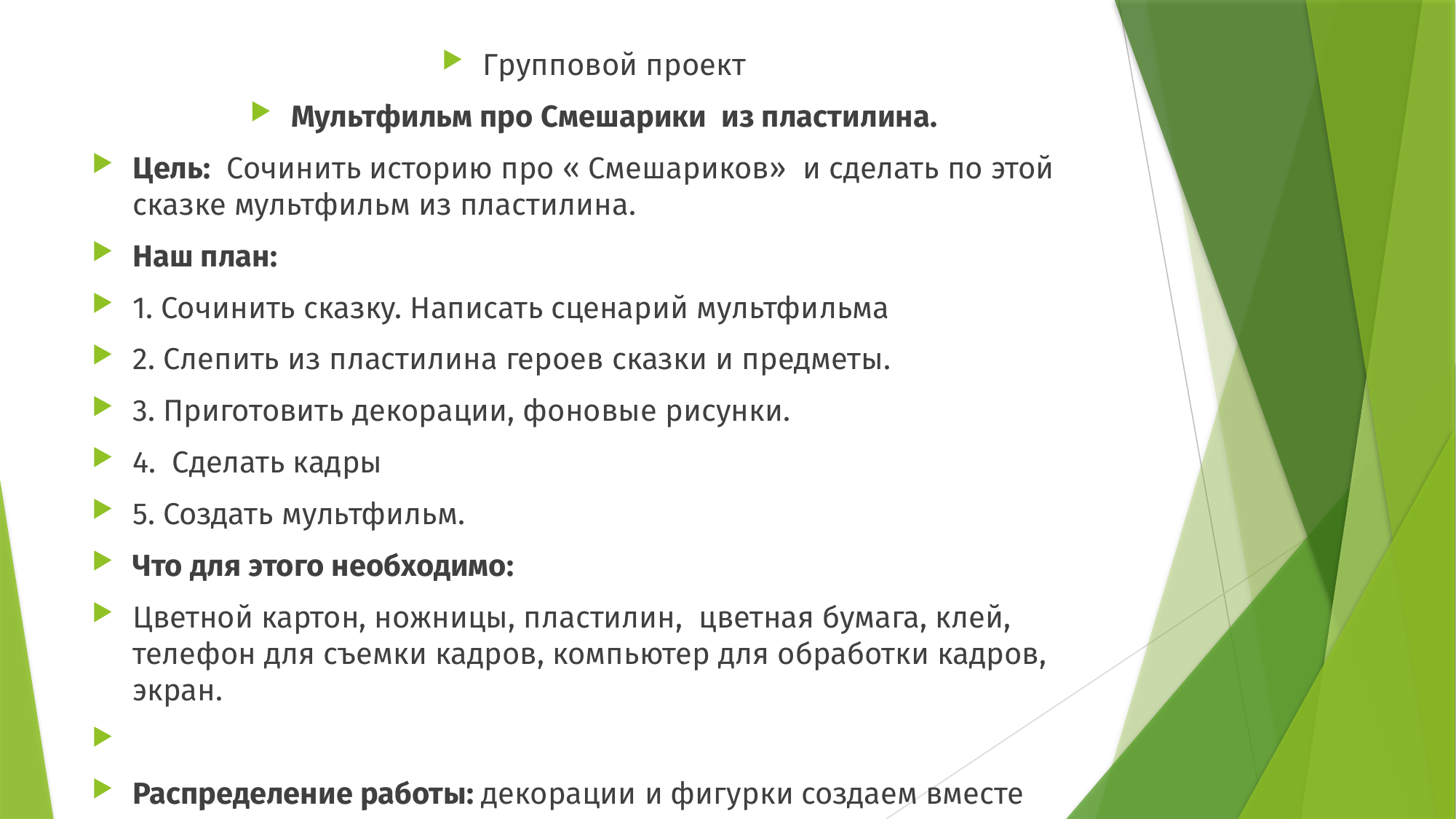

Групповой проект
Мультфильм про Смешарики  из пластилина.
Цель:  Сочинить историю про « Смешариков»  и сделать по этой сказке мультфильм из пластилина.
Наш план:
1. Сочинить сказку. Написать сценарий мультфильма
2. Слепить из пластилина героев сказки и предметы.
3. Приготовить декорации, фоновые рисунки.
4.  Сделать кадры
5. Создать мультфильм.
Что для этого необходимо:
Цветной картон, ножницы, пластилин,  цветная бумага, клей, телефон для съемки кадров, компьютер для обработки кадров, экран.

Распределение работы: декорации и фигурки создаем вместе
#